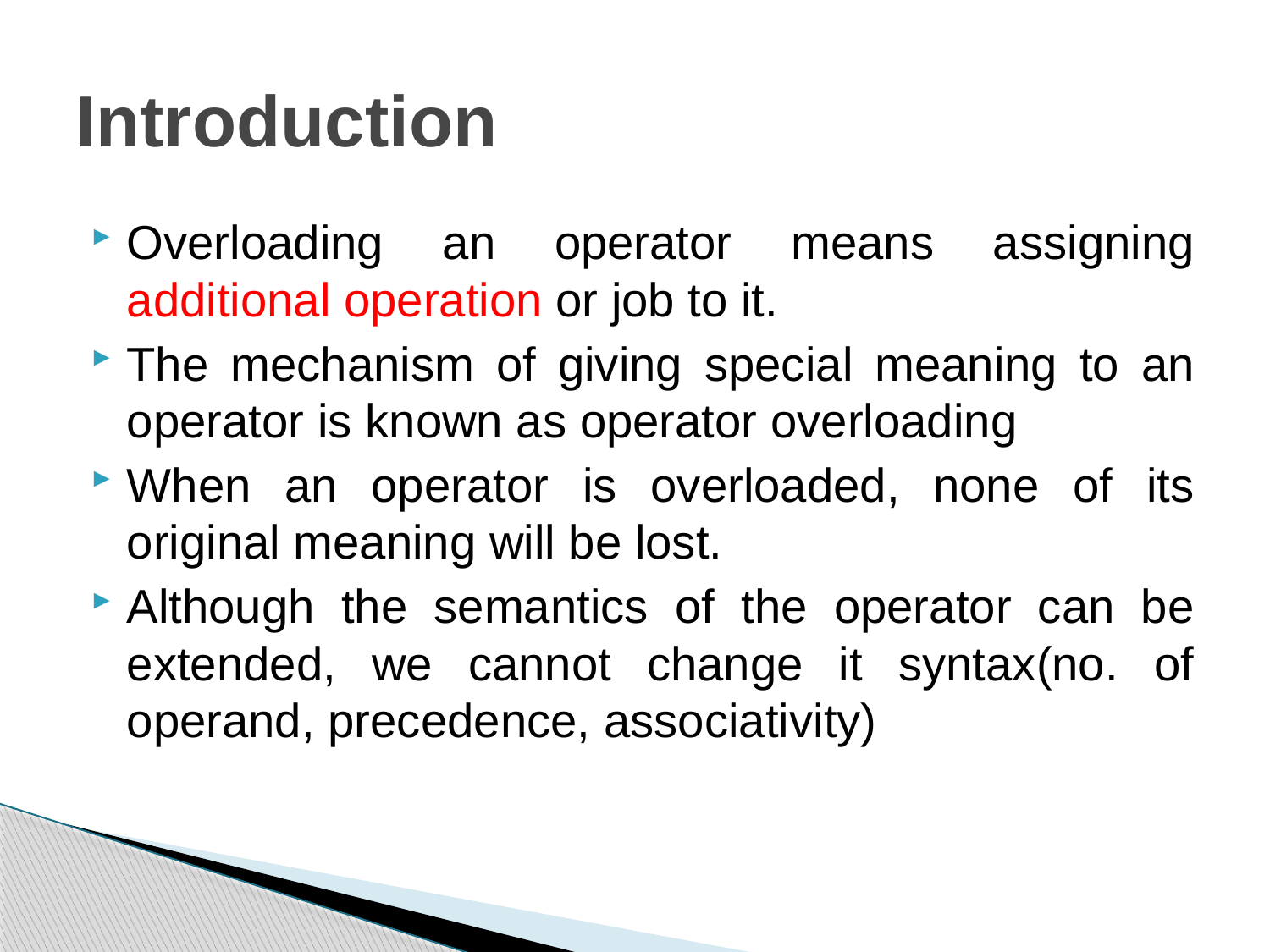

# Introduction
Overloading an operator means assigning additional operation or job to it.
The mechanism of giving special meaning to an operator is known as operator overloading
When an operator is overloaded, none of its original meaning will be lost.
Although the semantics of the operator can be extended, we cannot change it syntax(no. of operand, precedence, associativity)